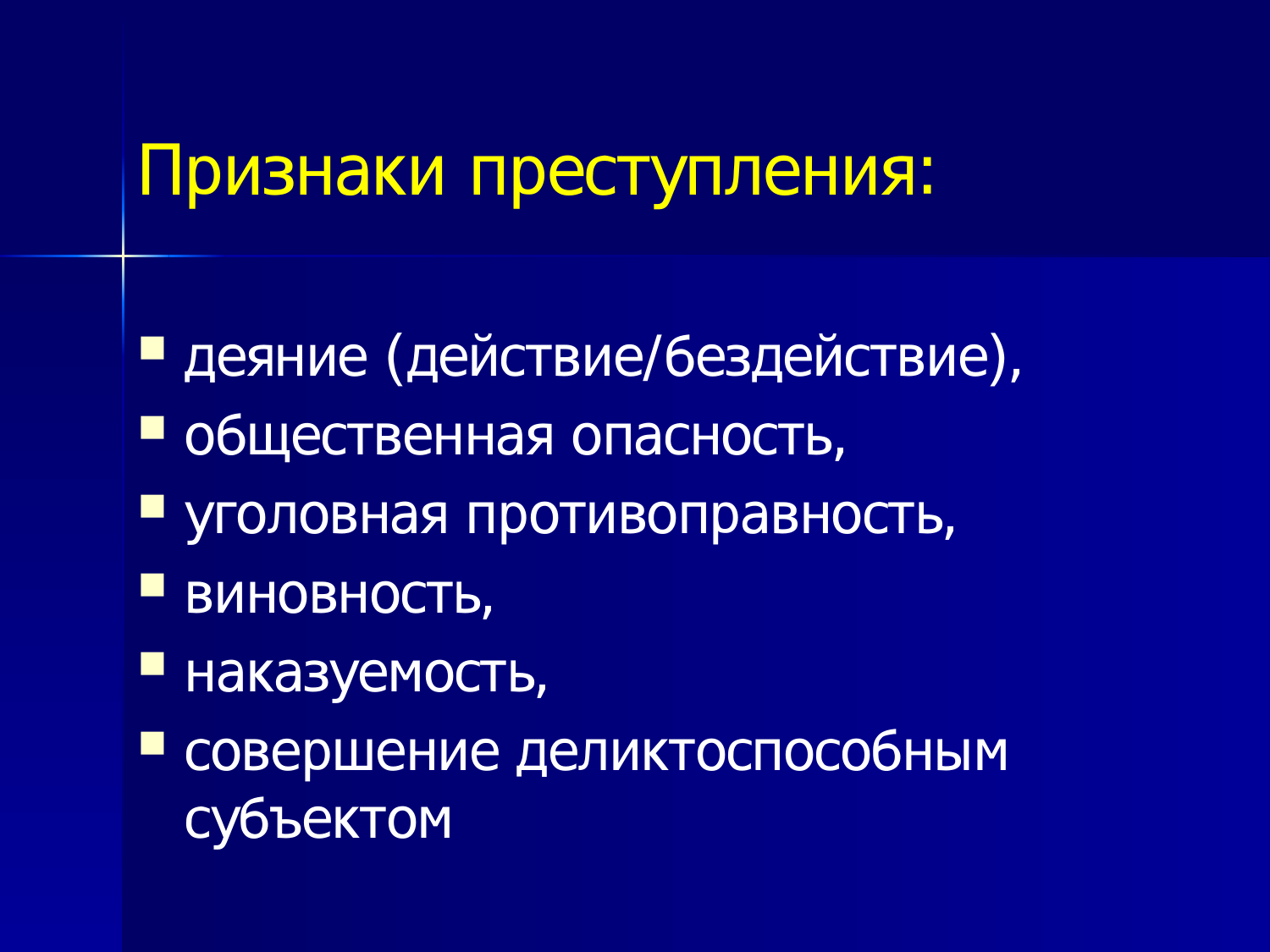

Признаки преступления:

деяние (действие/бездействие),
общественная опасность,
уголовная противоправность,
виновность,
наказуемость,
совершение деликтоспособным субъектом